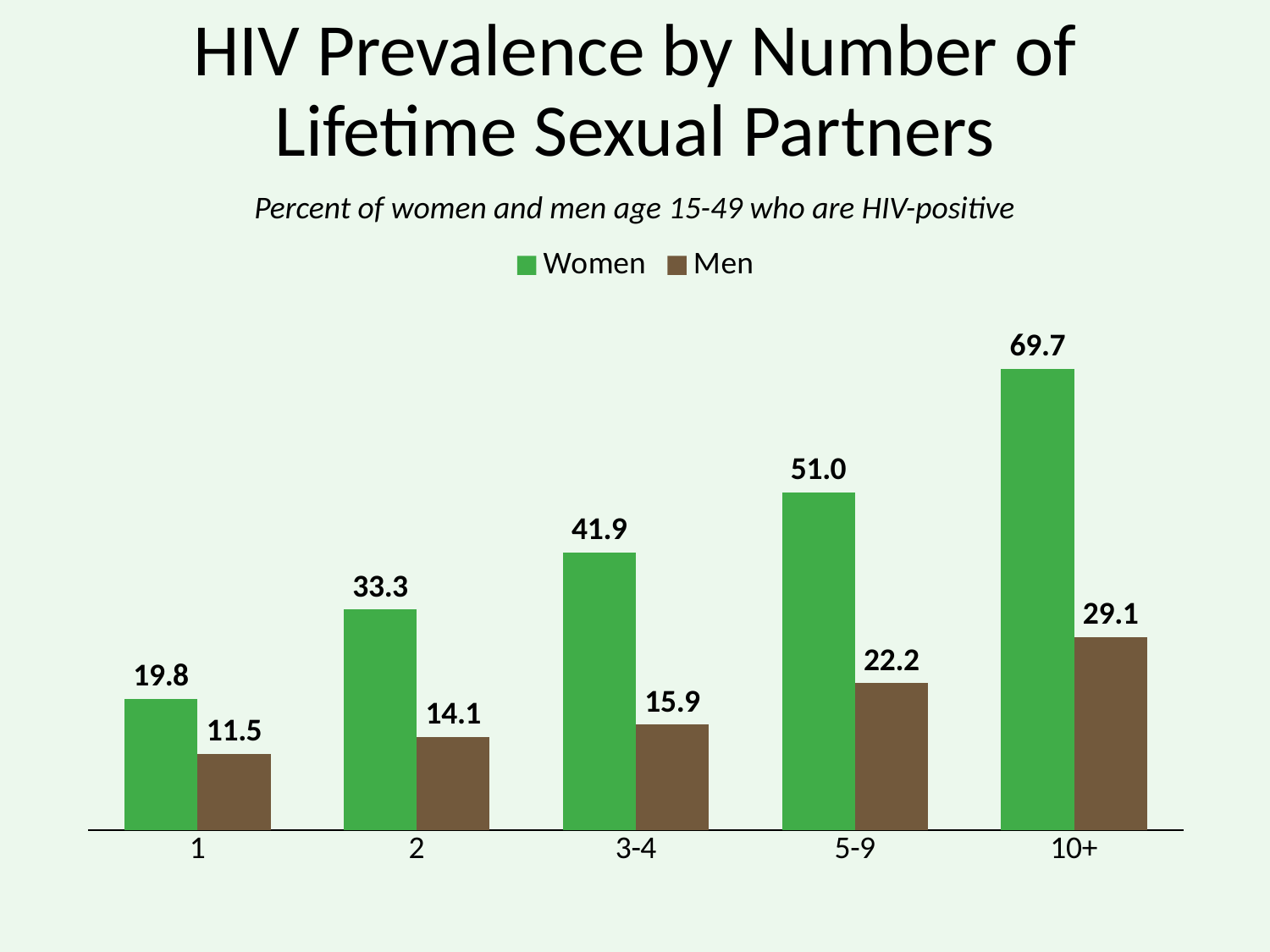

# HIV Prevalence by Number of Lifetime Sexual Partners
Percent of women and men age 15-49 who are HIV-positive

### Chart

| Category | Women | Men |
|---|---|---|
| 1 | 19.8 | 11.5 |
| 2 | 33.3 | 14.1 |
| 3-4 | 41.9 | 15.9 |
| 5-9 | 51.0 | 22.2 |
| 10+ | 69.7 | 29.1 |